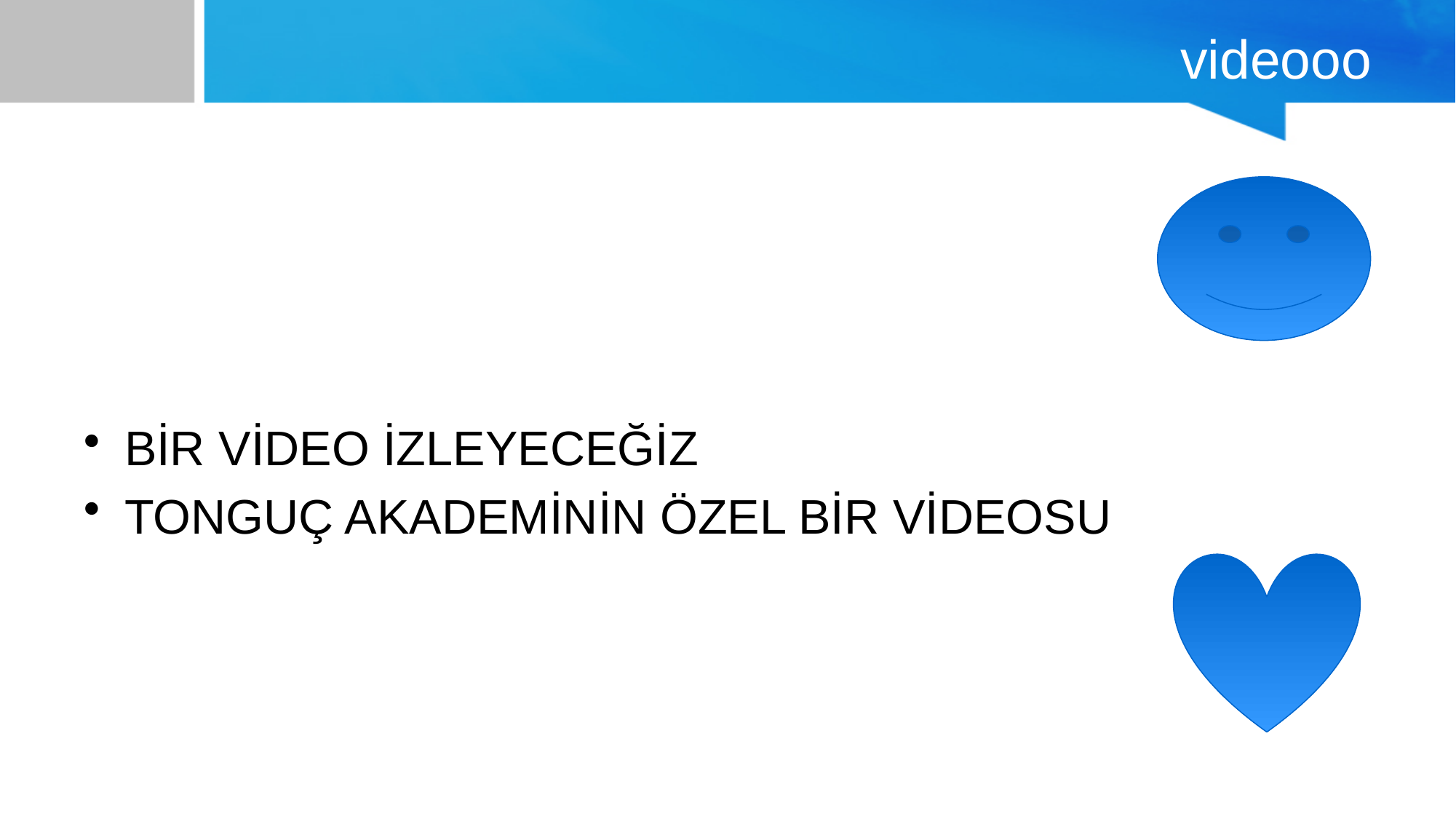

# videooo

BİR VİDEO İZLEYECEĞİZ
TONGUÇ AKADEMİNİN ÖZEL BİR VİDEOSU